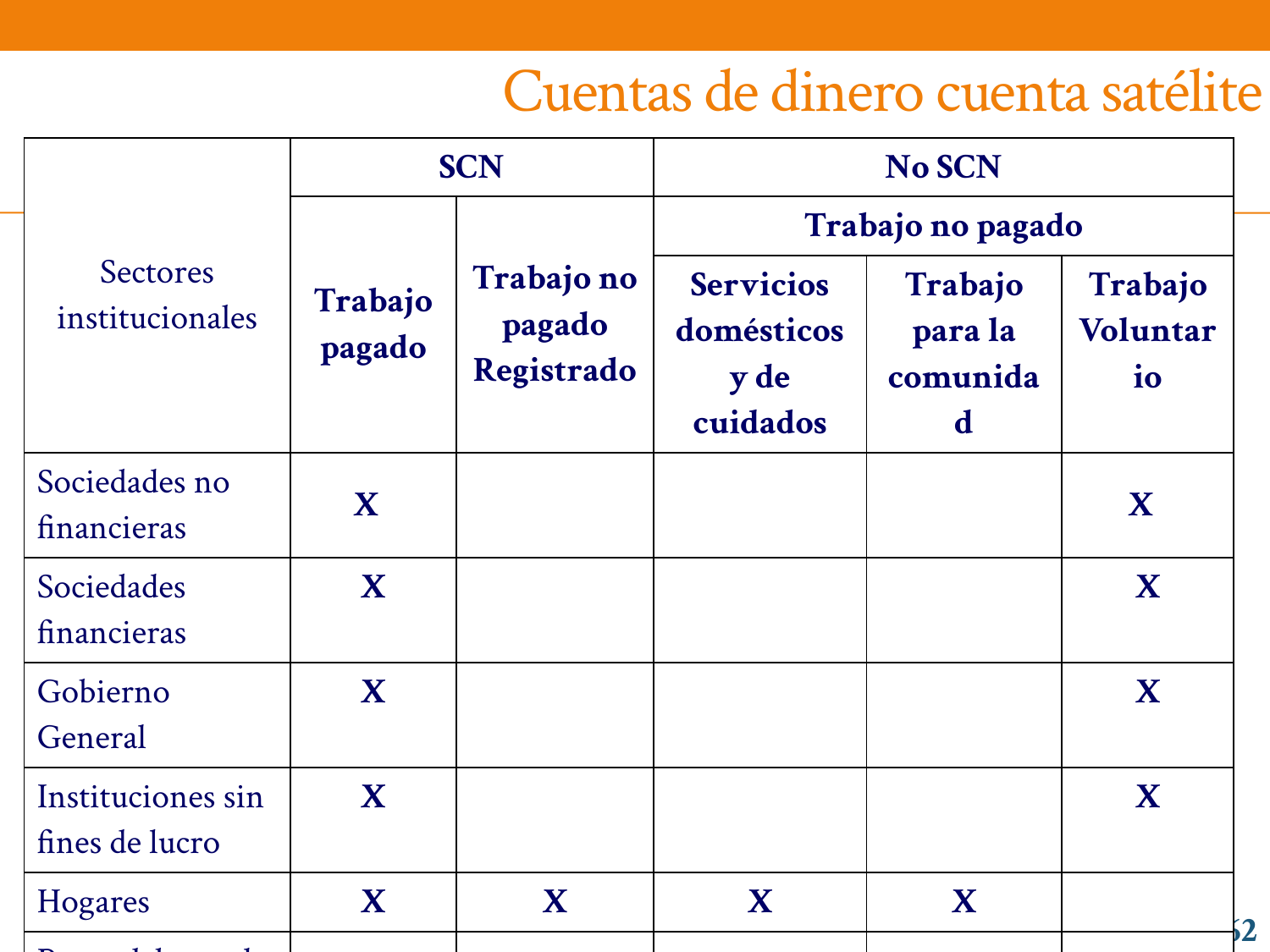

# Cuentas de dinero cuenta satélite
| Sectores institucionales | SCN |  | No SCN |  |  |
| --- | --- | --- | --- | --- | --- |
|  | Trabajo pagado | Trabajo no pagado Registrado | Trabajo no pagado |  |  |
|  |  |  | Servicios domésticos y de cuidados | Trabajo para la comunidad | Trabajo Voluntario |
| Sociedades no financieras | X |  |  |  | X |
| Sociedades financieras | X |  |  |  | X |
| Gobierno General | X |  |  |  | X |
| Instituciones sin fines de lucro | X |  |  |  | X |
| Hogares | X | X | X | X |  |
| Resto del mundo |  |  |  |  |  |
62